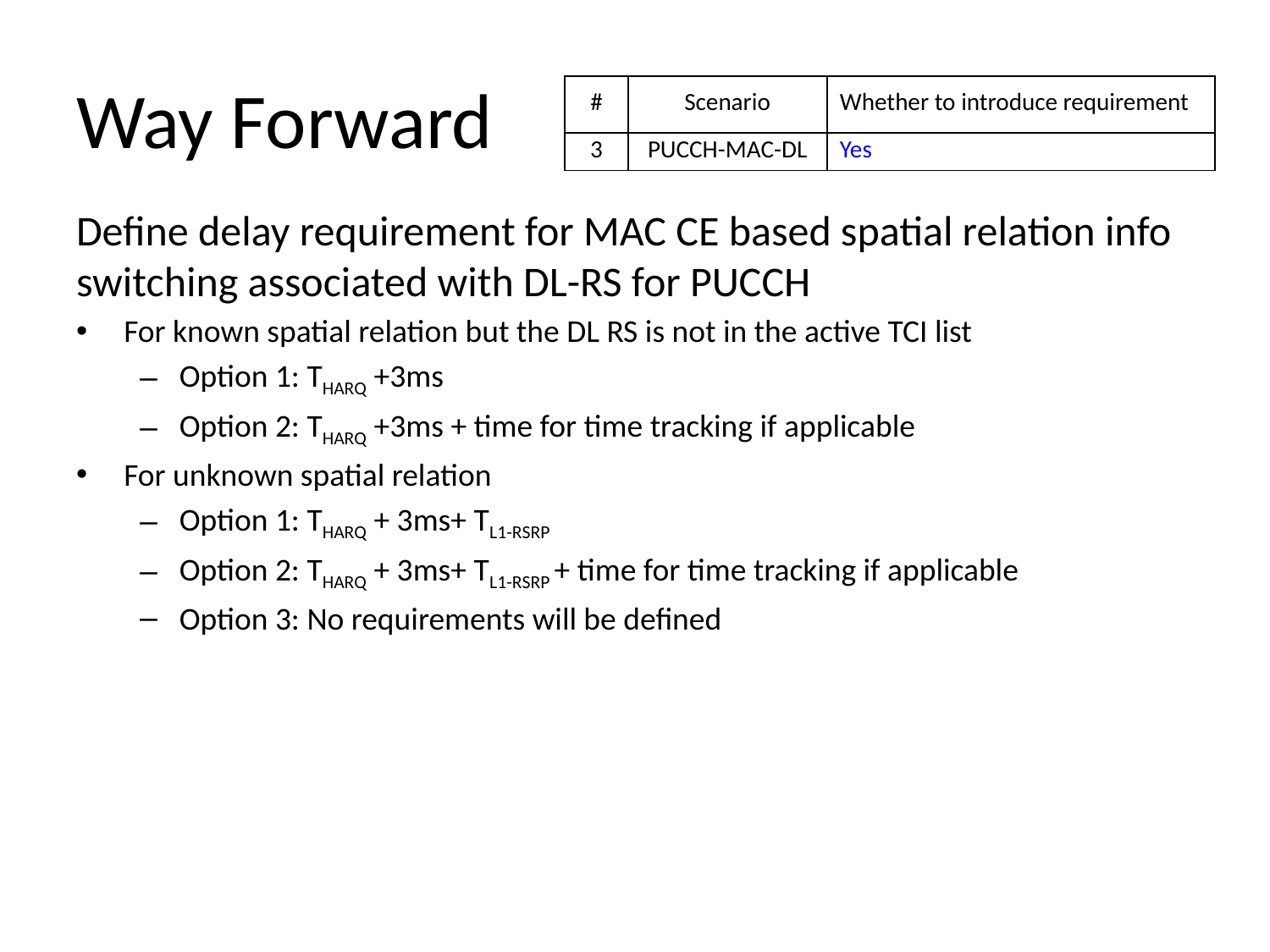

# Way Forward
| # | Scenario | Whether to introduce requirement |
| --- | --- | --- |
| 3 | PUCCH-MAC-DL | Yes |
Define delay requirement for MAC CE based spatial relation info switching associated with DL-RS for PUCCH
For known spatial relation but the DL RS is not in the active TCI list
Option 1: THARQ +3ms
Option 2: THARQ +3ms + time for time tracking if applicable
For unknown spatial relation
Option 1: THARQ + 3ms+ TL1-RSRP
Option 2: THARQ + 3ms+ TL1-RSRP + time for time tracking if applicable
Option 3: No requirements will be defined